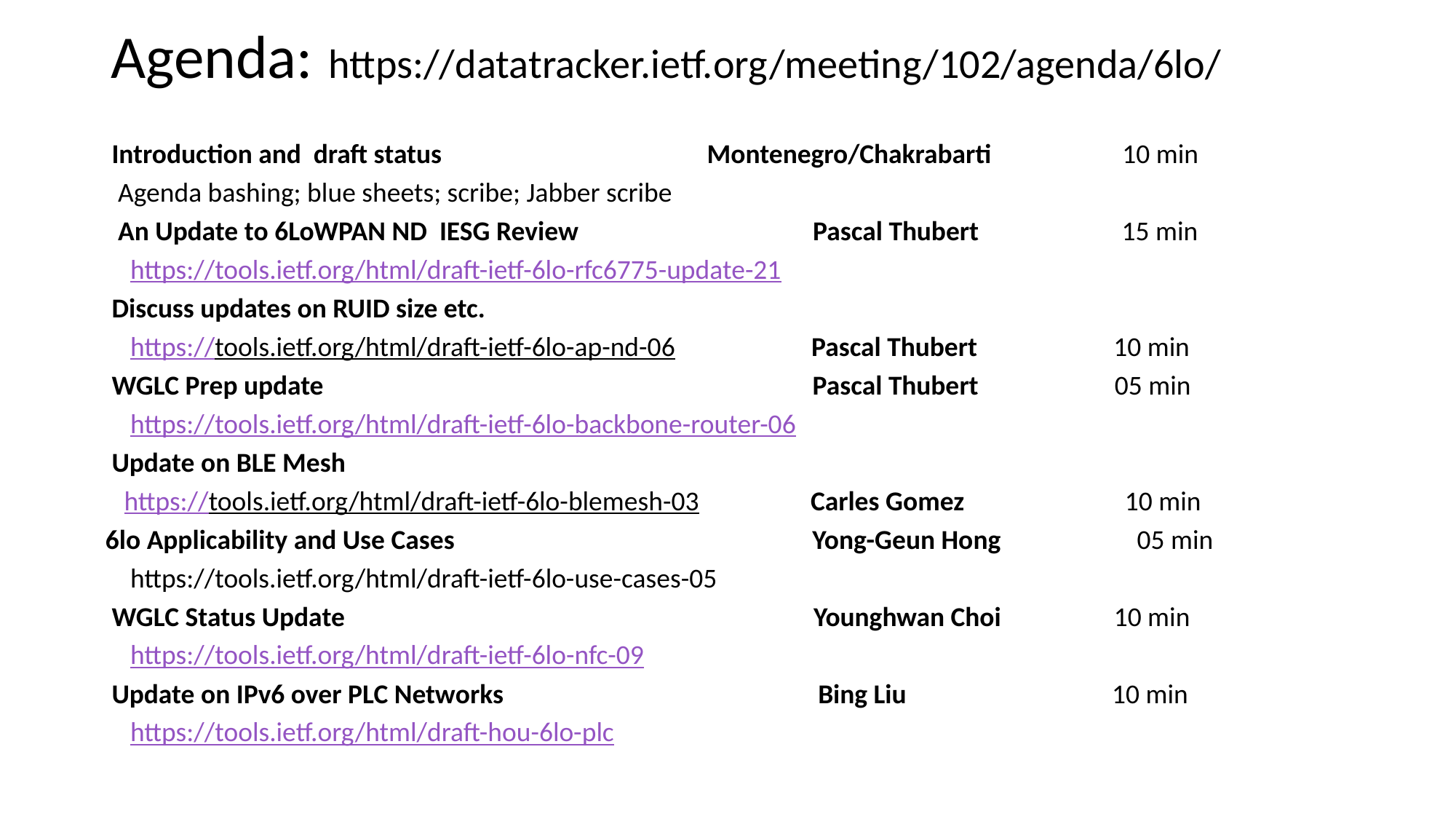

# Agenda: https://datatracker.ietf.org/meeting/102/agenda/6lo/

 Introduction and  draft status                                           Montenegro/Chakrabarti                     10 min
  Agenda bashing; blue sheets; scribe; Jabber scribe
  An Update to 6LoWPAN ND  IESG Review                                      Pascal Thubert                       15 min
    https://tools.ietf.org/html/draft-ietf-6lo-rfc6775-update-21
 Discuss updates on RUID size etc.
    https://tools.ietf.org/html/draft-ietf-6lo-ap-nd-06                      Pascal Thubert                      10 min
 WGLC Prep update                                                                               Pascal Thubert                      05 min
    https://tools.ietf.org/html/draft-ietf-6lo-backbone-router-06
 Update on BLE Mesh
   https://tools.ietf.org/html/draft-ietf-6lo-blemesh-03                  Carles Gomez		      10 min
6lo Applicability and Use Cases                                                          Yong-Geun Hong	        05 min
    https://tools.ietf.org/html/draft-ietf-6lo-use-cases-05
 WGLC Status Update                                                                            Younghwan Choi                  10 min
    https://tools.ietf.org/html/draft-ietf-6lo-nfc-09
 Update on IPv6 over PLC Networks                                                   Bing Liu                                 10 min
    https://tools.ietf.org/html/draft-hou-6lo-plc